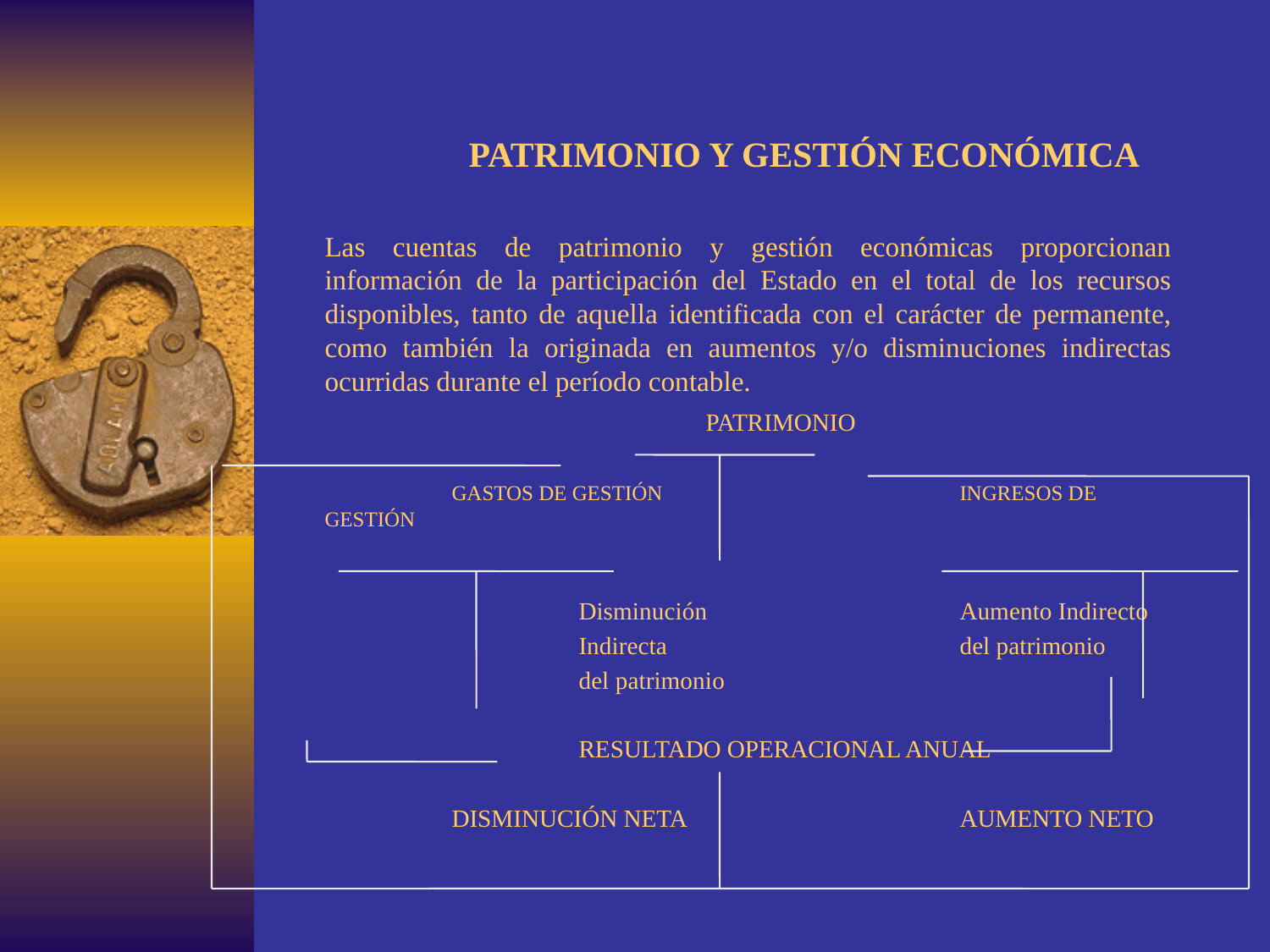

# PATRIMONIO Y GESTIÓN ECONÓMICA
	Las cuentas de patrimonio y gestión económicas proporcionan información de la participación del Estado en el total de los recursos disponibles, tanto de aquella identificada con el carácter de permanente, como también la originada en aumentos y/o disminuciones indirectas ocurridas durante el período contable.
				PATRIMONIO

		GASTOS DE GESTIÓN			INGRESOS DE GESTIÓN

			Disminución		Aumento Indirecto
			Indirecta			del patrimonio
			del patrimonio

			RESULTADO OPERACIONAL ANUAL

		DISMINUCIÓN NETA			AUMENTO NETO